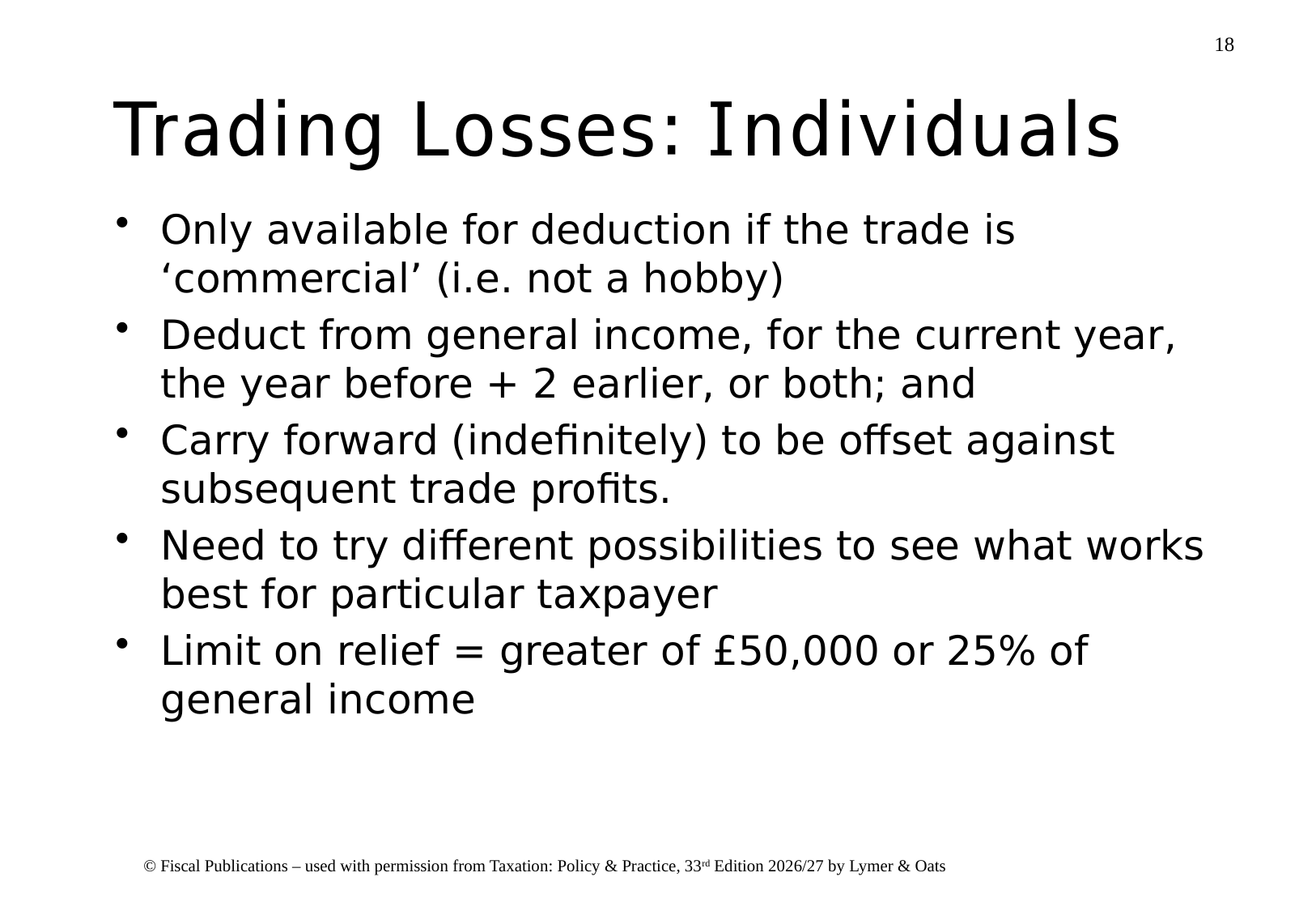

# Trading Losses: Individuals
Only available for deduction if the trade is ‘commercial’ (i.e. not a hobby)
Deduct from general income, for the current year, the year before + 2 earlier, or both; and
Carry forward (indefinitely) to be offset against subsequent trade profits.
Need to try different possibilities to see what works best for particular taxpayer
Limit on relief = greater of £50,000 or 25% of general income